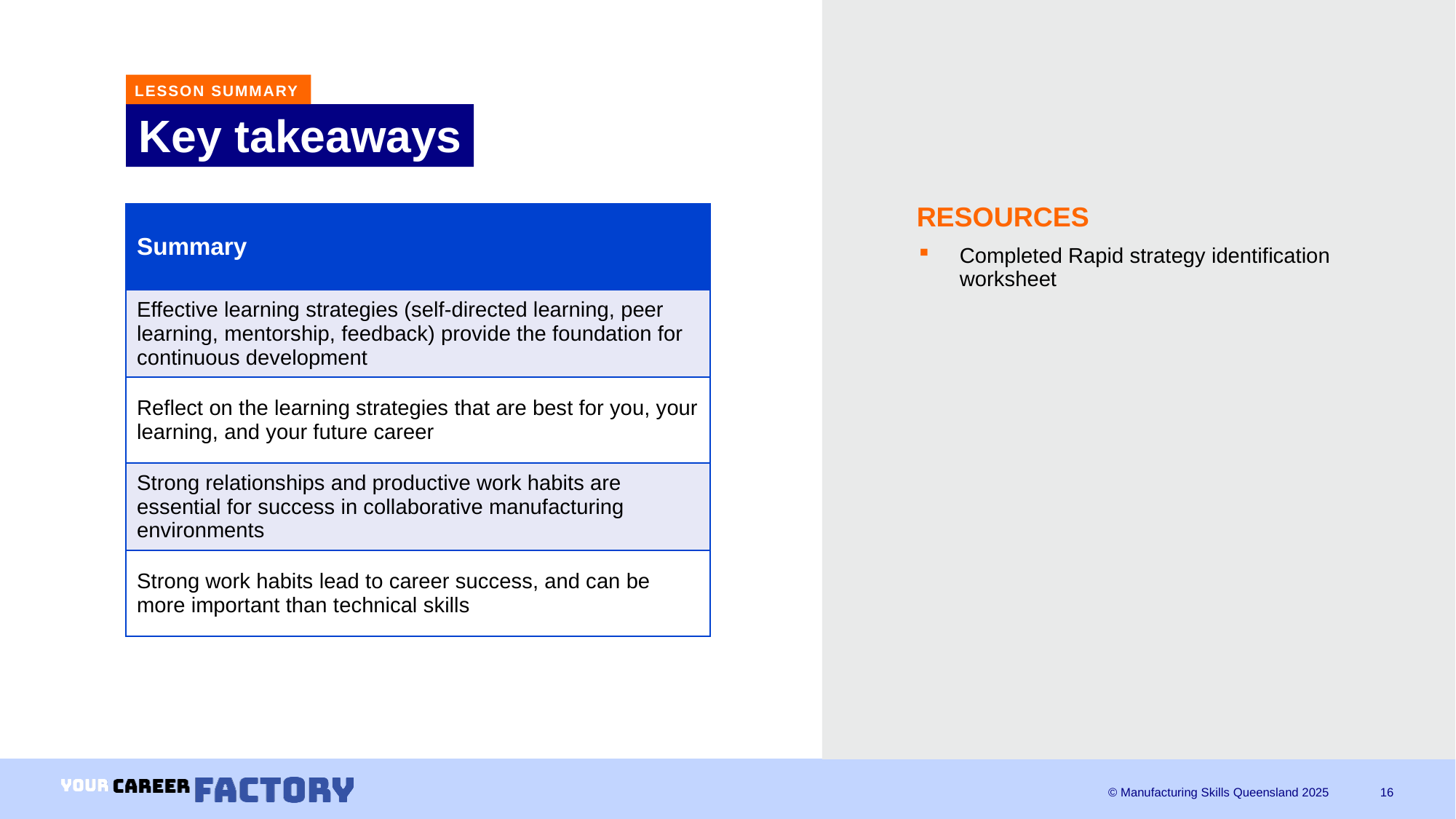

LESSON SUMMARY
# Key takeaways
RESOURCES
| Summary |
| --- |
| Effective learning strategies (self-directed learning, peer learning, mentorship, feedback) provide the foundation for continuous development |
| Reflect on the learning strategies that are best for you, your learning, and your future career |
| Strong relationships and productive work habits are essential for success in collaborative manufacturing environments |
| Strong work habits lead to career success, and can be more important than technical skills |
Completed Rapid strategy identification worksheet